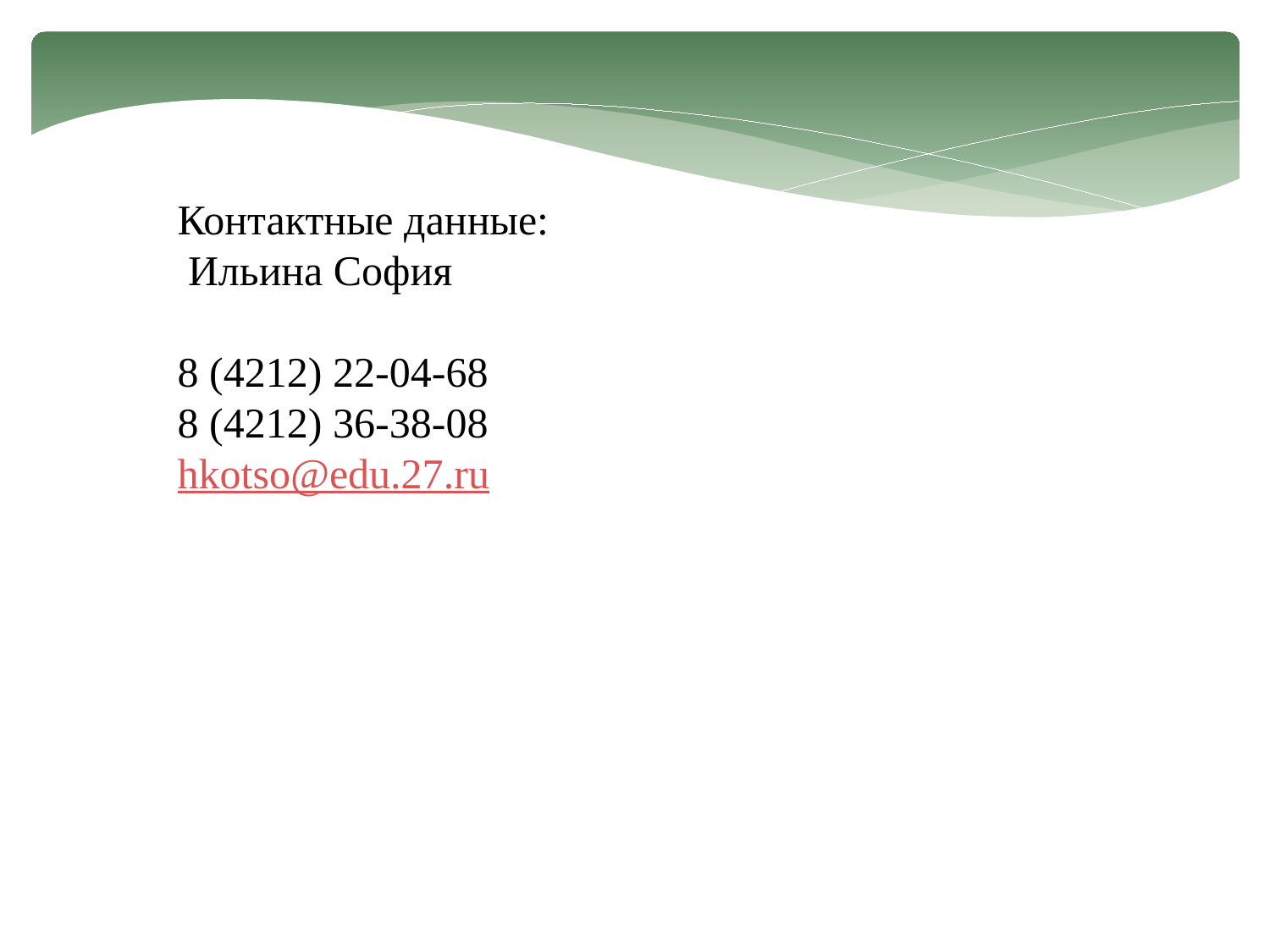

Контактные данные:
 Ильина София

8 (4212) 22-04-68
8 (4212) 36-38-08
hkotso@edu.27.ru